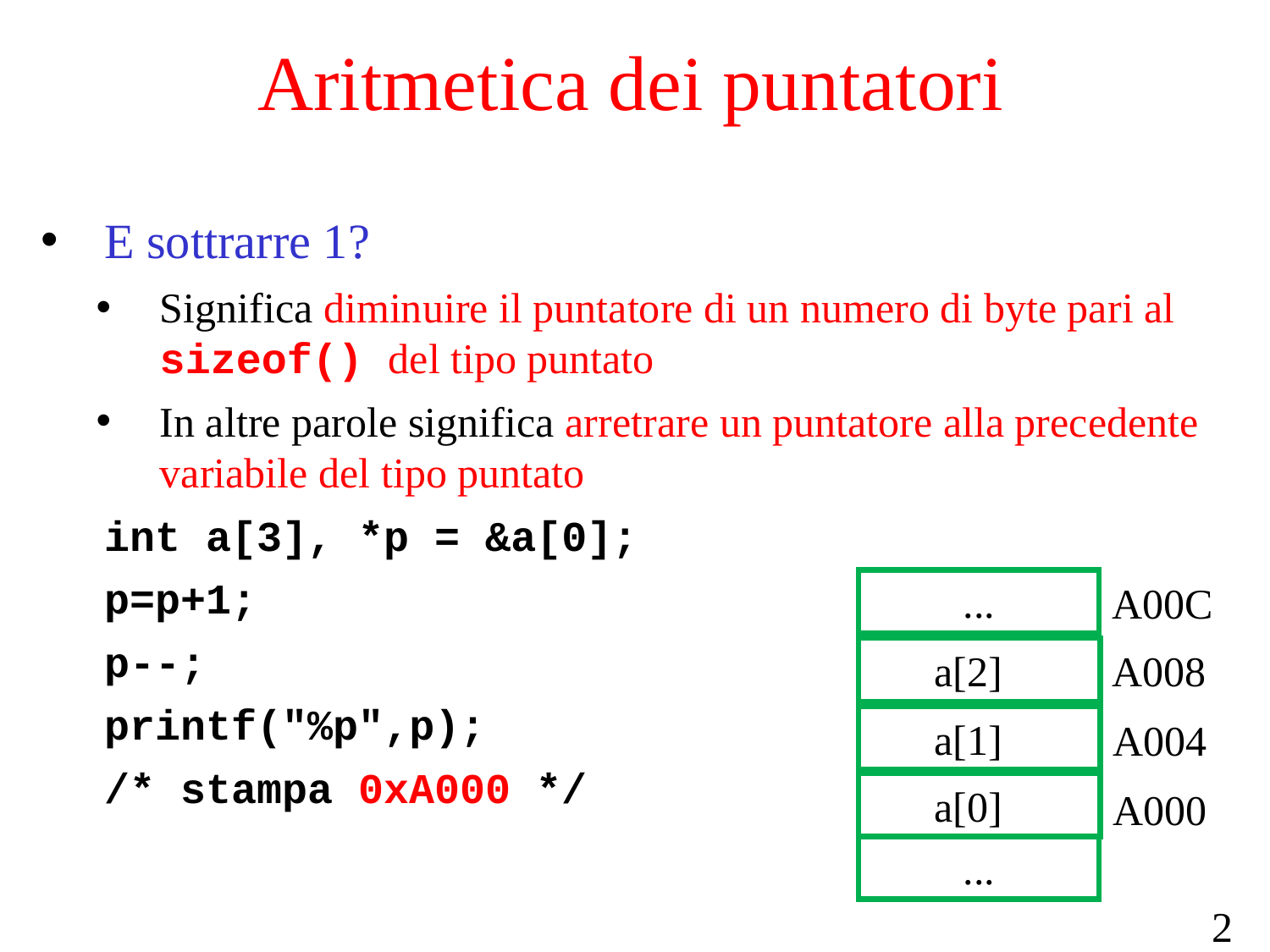

# Aritmetica dei puntatori
E sottrarre 1?
Significa diminuire il puntatore di un numero di byte pari al sizeof() del tipo puntato
In altre parole significa arretrare un puntatore alla precedente variabile del tipo puntato
int a[3], *p = &a[0];
p=p+1;
p--;
printf("%p",p);
/* stampa 0xA000 */

...
A00C
A008
      a[2]
      a[1]
A004
      a[0]
A000
...
24